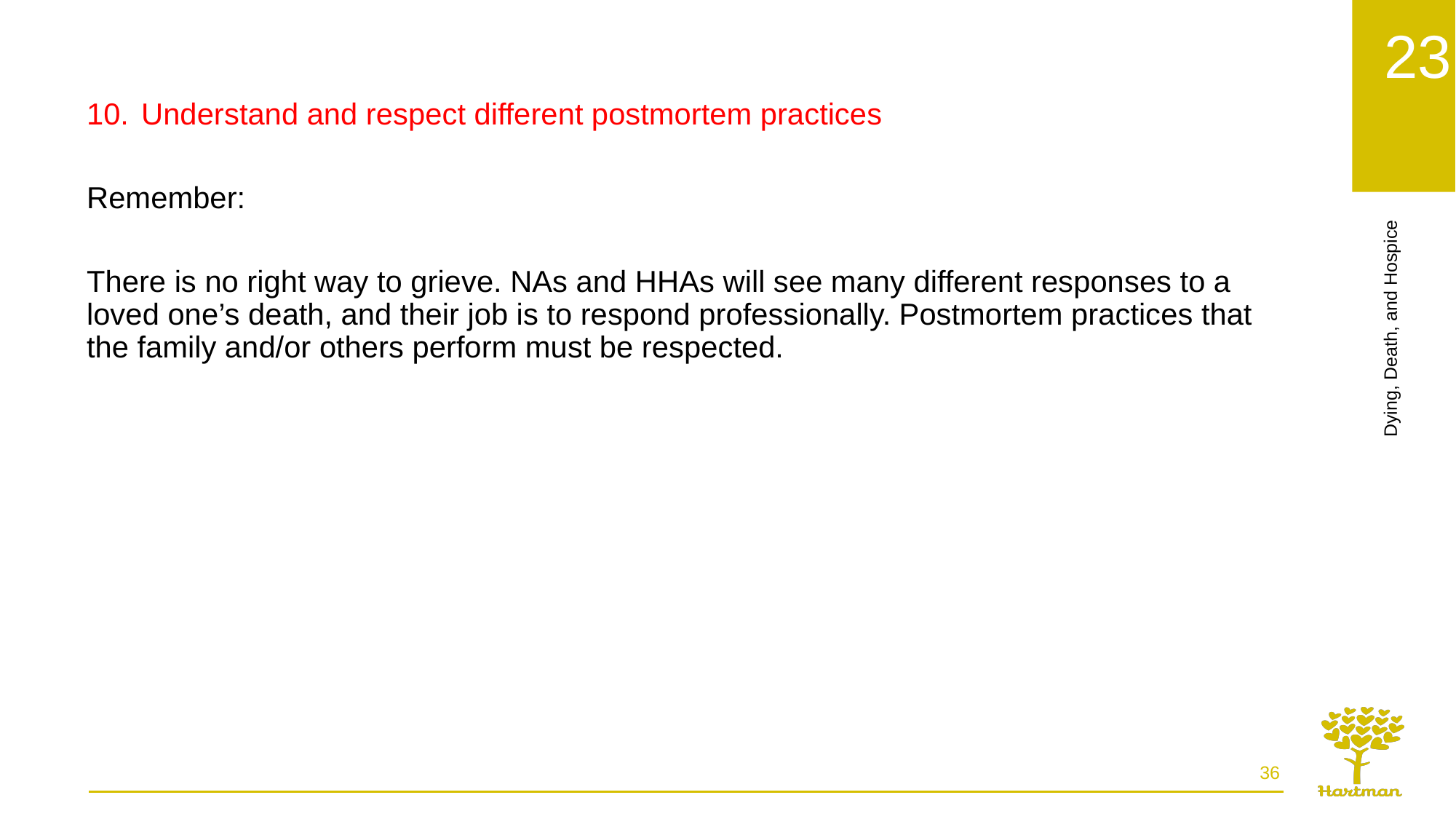

Understand and respect different postmortem practices

Remember:

There is no right way to grieve. NAs and HHAs will see many different responses to a loved one’s death, and their job is to respond professionally. Postmortem practices that the family and/or others perform must be respected.

36